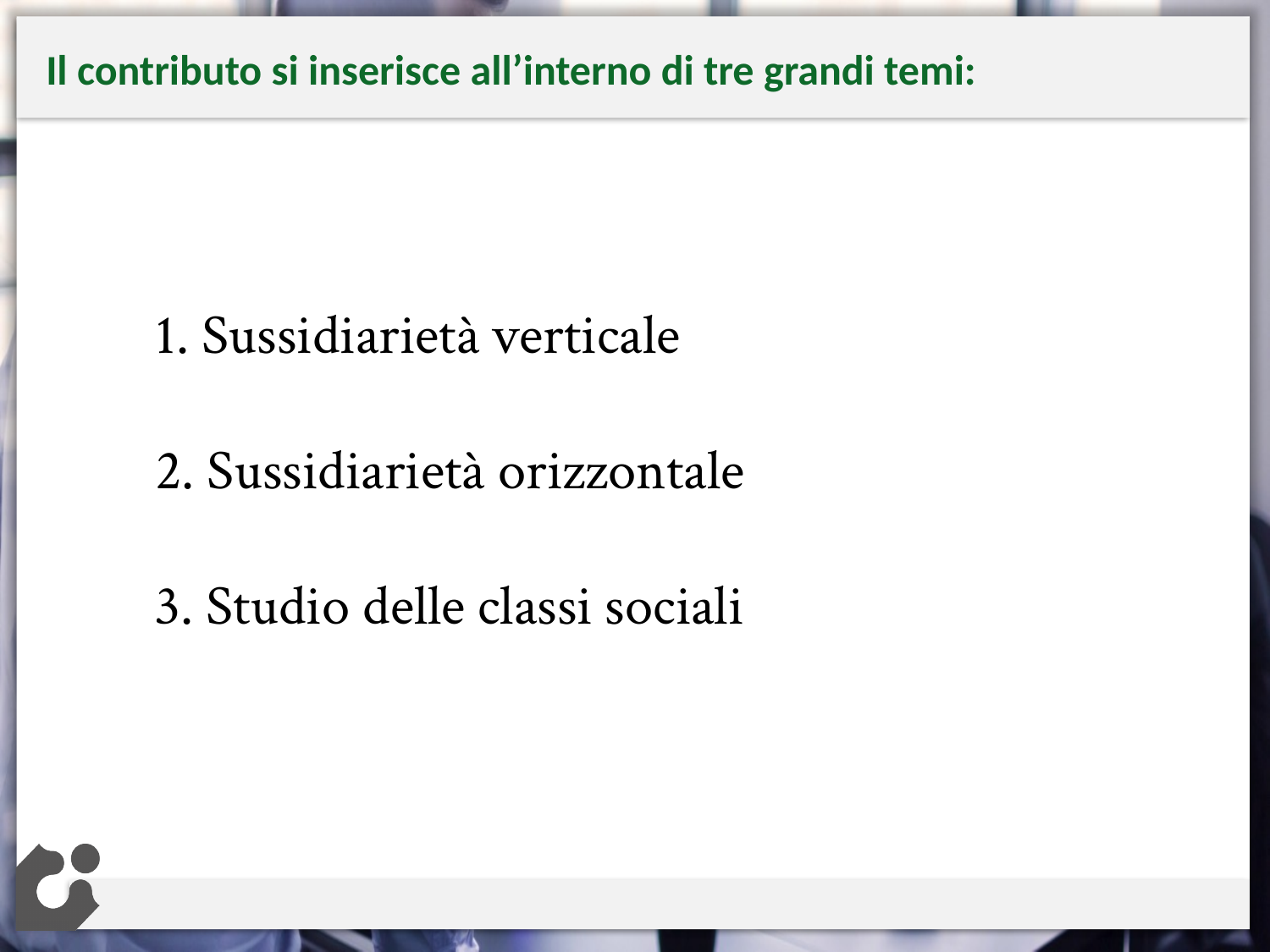

Il contributo si inserisce all’interno di tre grandi temi:
1. Sussidiarietà verticale
2. Sussidiarietà orizzontale
3. Studio delle classi sociali